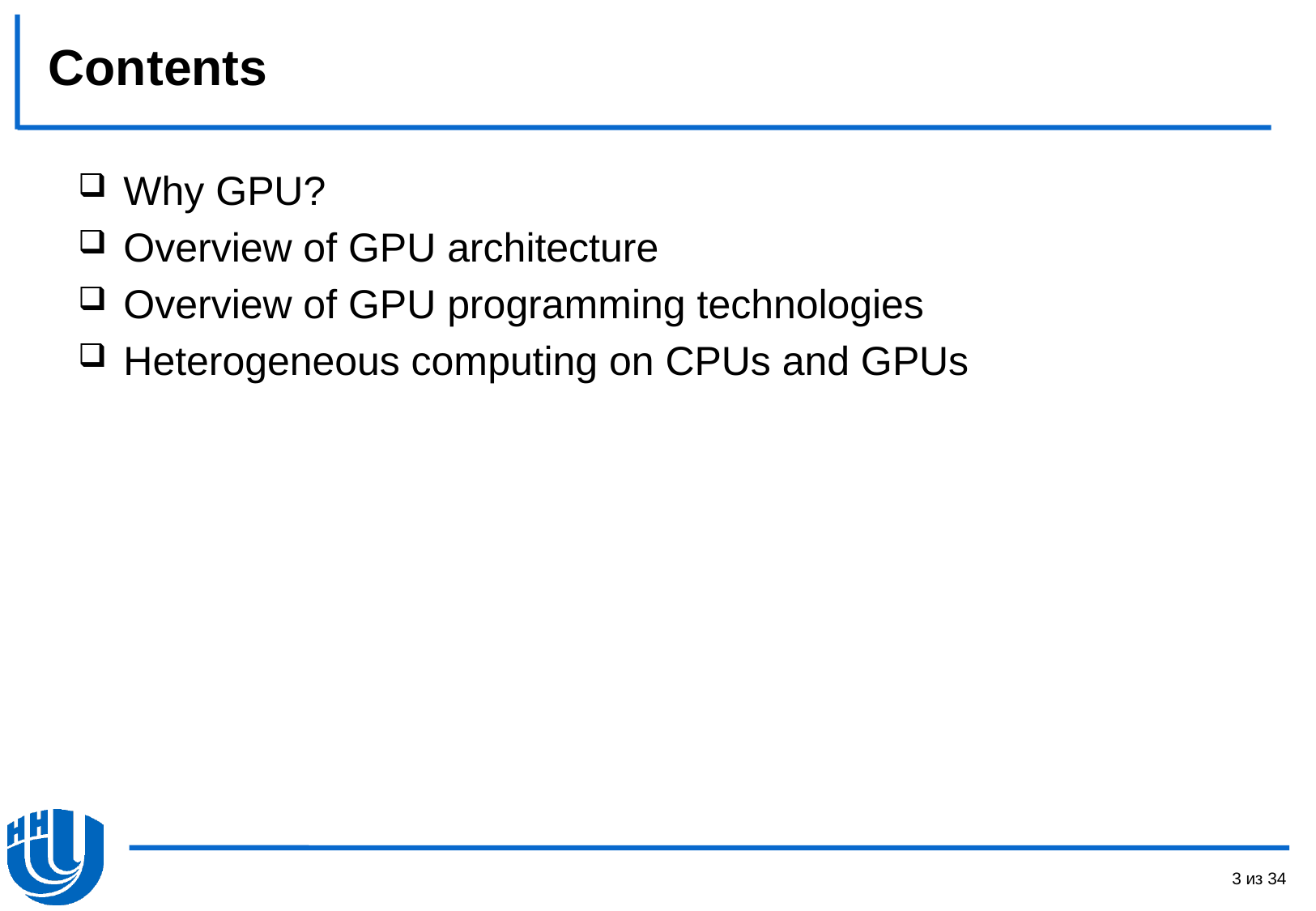

# Contents
Why GPU?
Overview of GPU architecture
Overview of GPU programming technologies
Heterogeneous computing on CPUs and GPUs
3